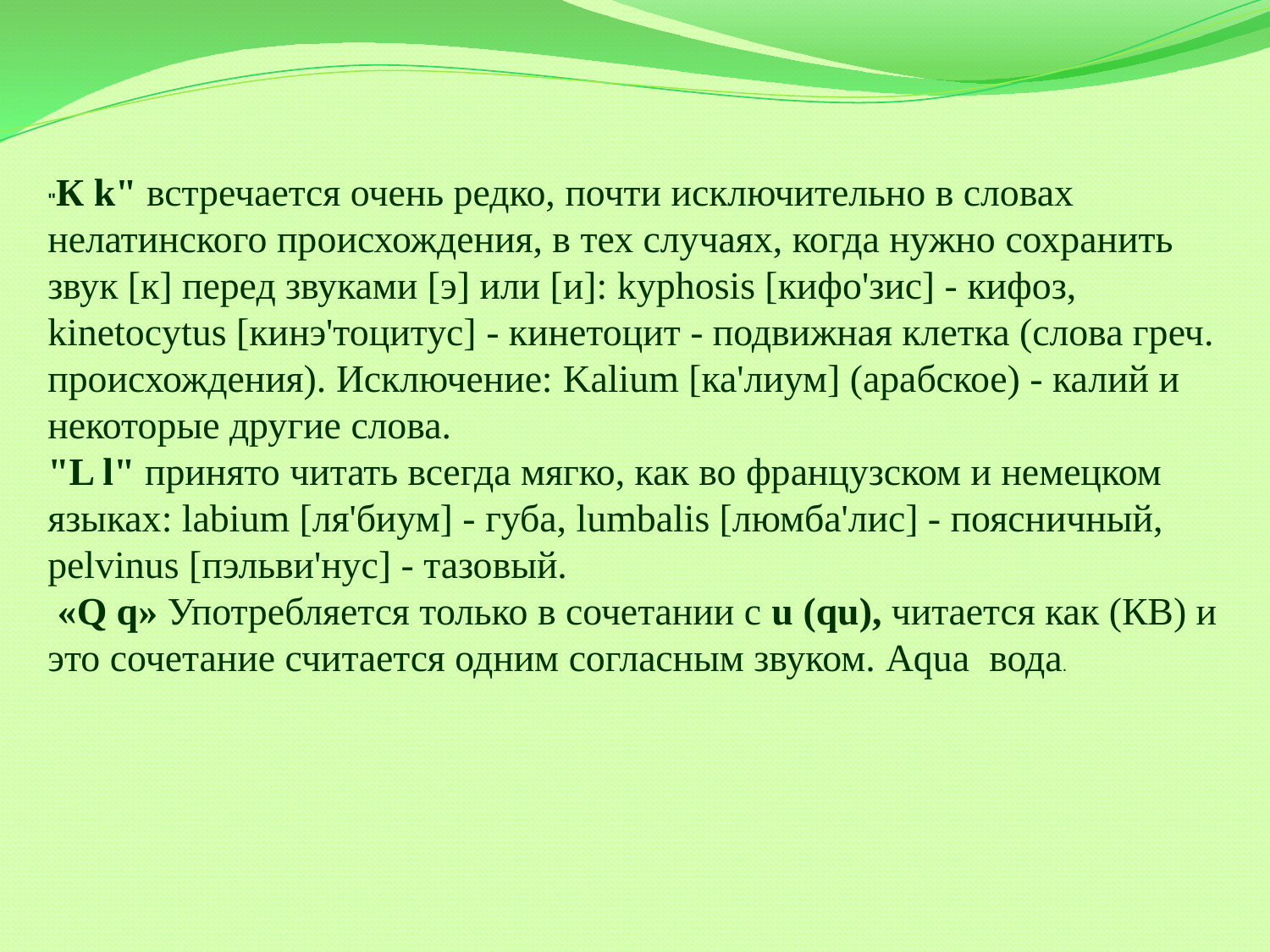

"К k" встречается очень редко, почти исключительно в словах нелатинского происхождения, в тех случаях, когда нужно сохранить звук [к] перед звуками [э] или [и]: kyphosis [кифо'зис] - кифоз, kinetocytus [кинэ'тоцитус] - кинетоцит - подвижная клетка (слова греч. происхождения). Исключение: Kalium [ка'лиум] (арабское) - калий и некоторые другие слова.
"L l" принято читать всегда мягко, как во французском и немецком языках: labium [ля'биум] - губа, lumbalis [люмба'лис] - поясничный, pelvinus [пэльви'нус] - тазовый.
 «Q q» Употребляется только в сочетании с u (qu), читается как (КВ) и это сочетание считается одним согласным звуком. Aqua  вода.